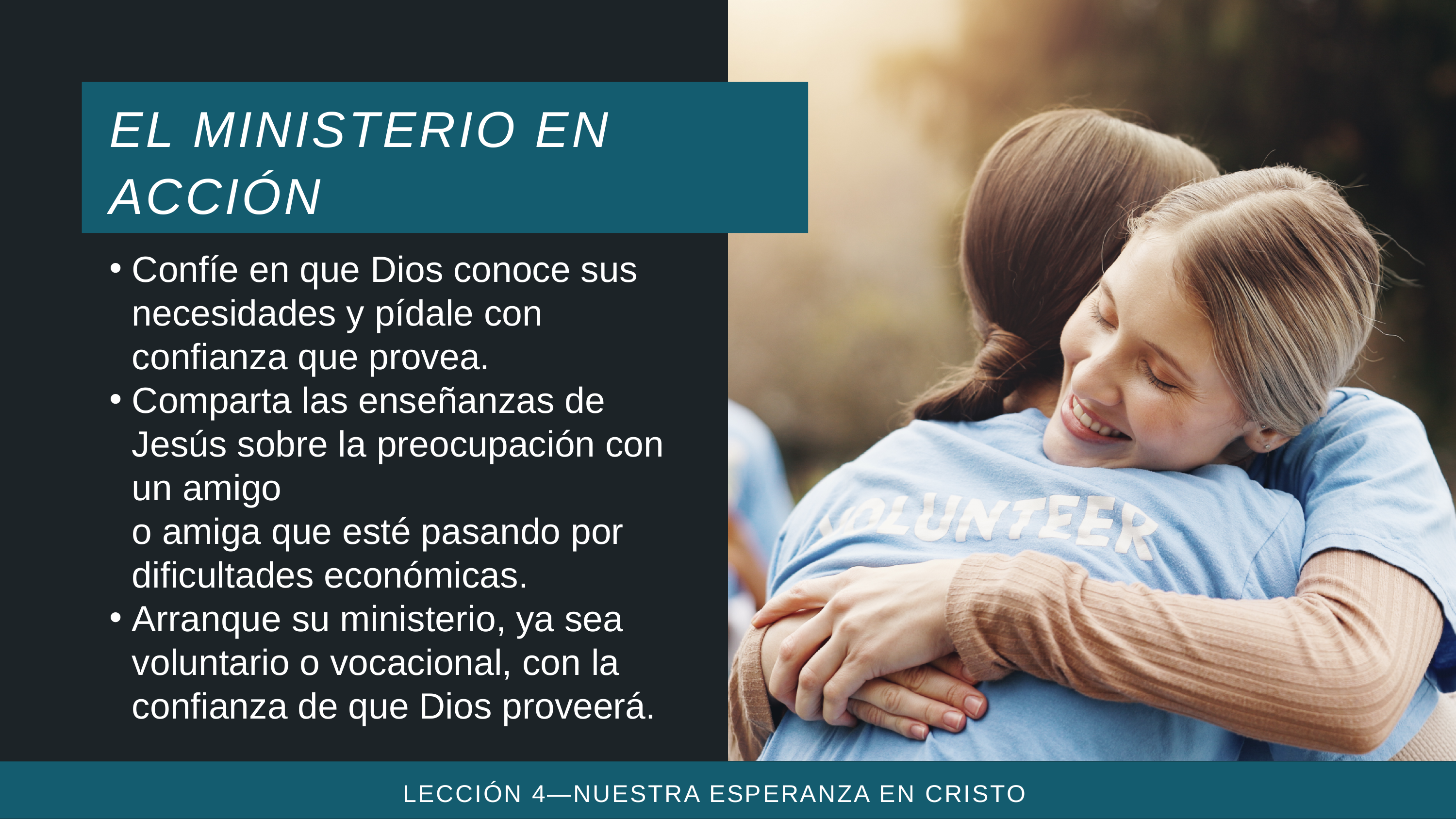

Confíe en que Dios conoce sus necesidades y pídale con confianza que provea.
Comparta las enseñanzas de Jesús sobre la preocupación con un amigo
o amiga que esté pasando por dificultades económicas.
Arranque su ministerio, ya sea voluntario o vocacional, con la confianza de que Dios proveerá.